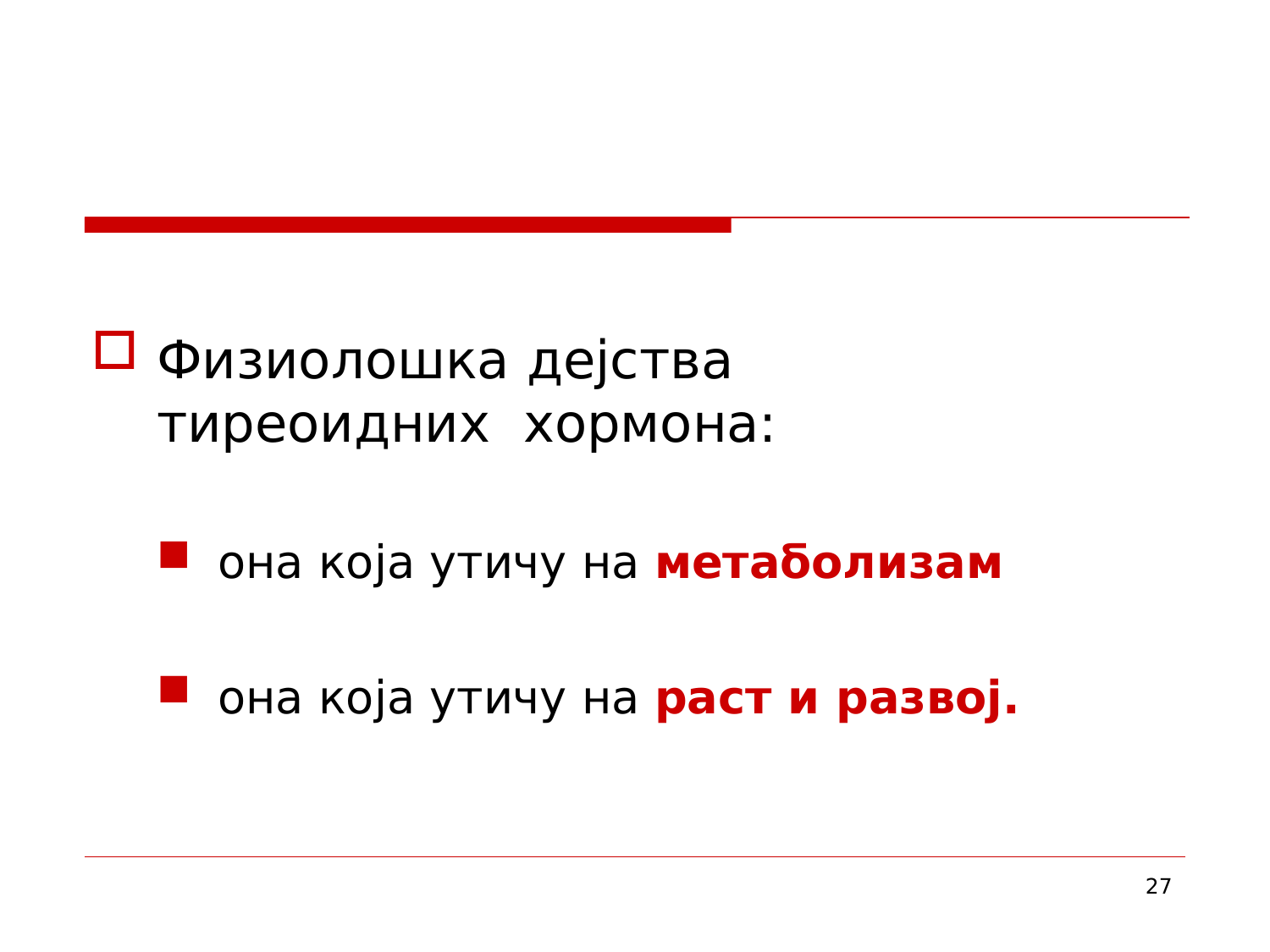

Физиолошка дејства тиреоидних  хормона:

она која утичу на метаболизам

она која утичу на раст и развој.

27